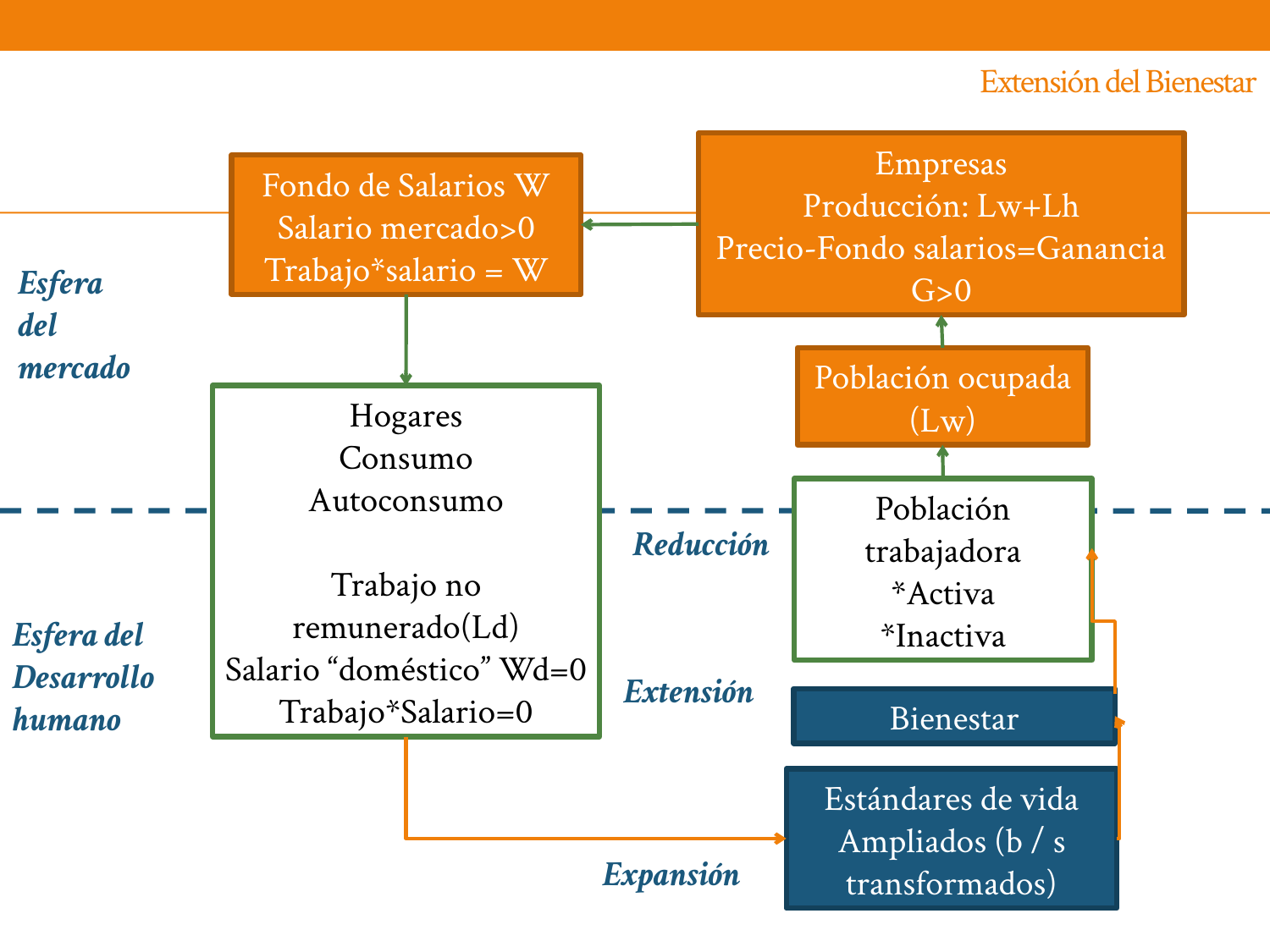

# Extensión del Bienestar
Empresas
Producción: Lw+Lh
Precio-Fondo salarios=Ganancia
G>0
Fondo de Salarios W
Salario mercado>0
Trabajo*salario = W
Esfera
del
mercado
Población ocupada
(Lw)
Hogares
Consumo
Autoconsumo

Trabajo no remunerado(Ld)
Salario “doméstico” Wd=0
Trabajo*Salario=0
Población trabajadora
*Activa
*Inactiva
Reducción
Esfera del
Desarrollo humano
Extensión
Bienestar
Estándares de vida Ampliados (b / s transformados)
Expansión